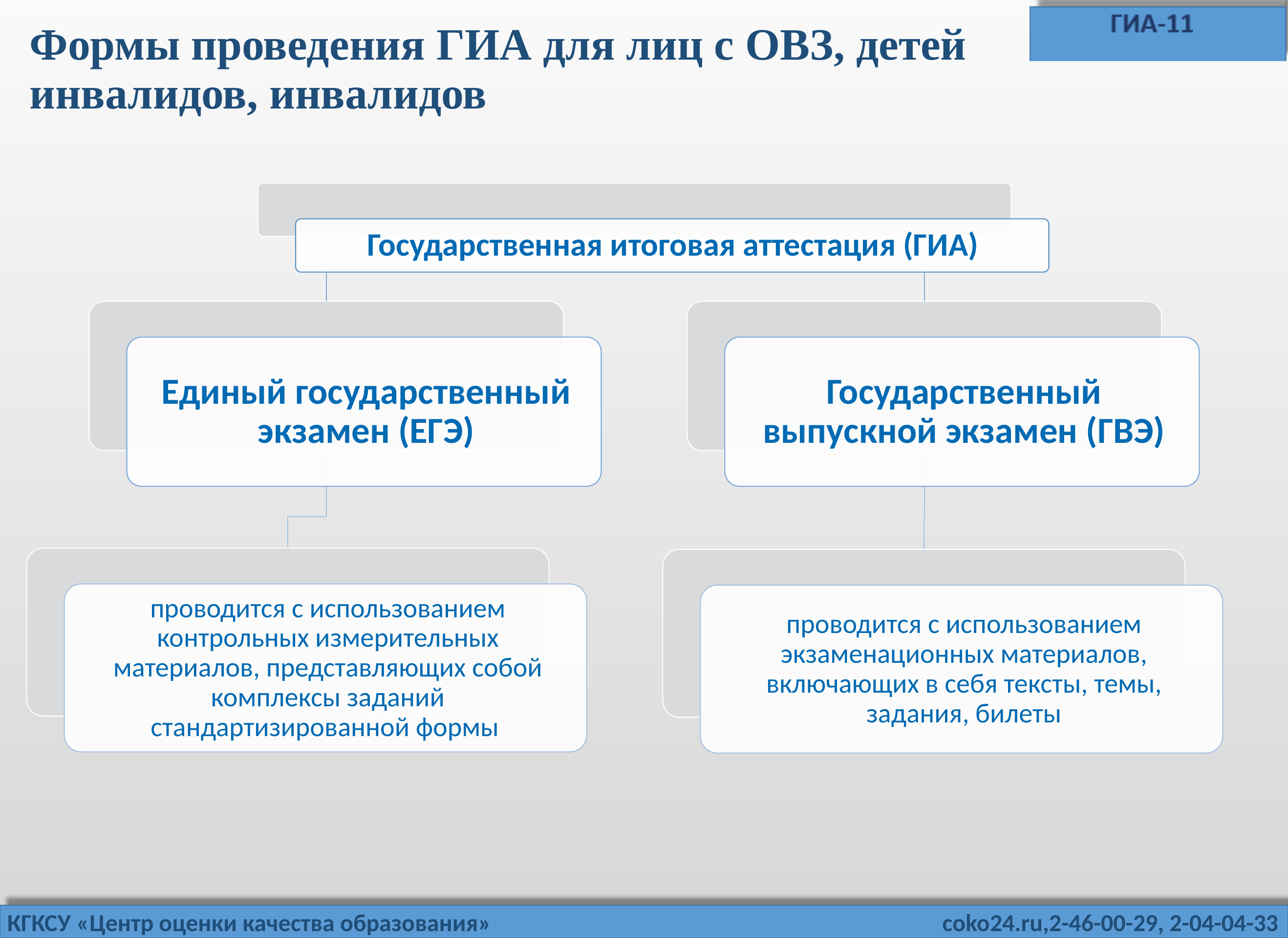

# Формы проведения ГИА для лиц с ОВЗ, детей инвалидов, инвалидов
Государственная итоговая аттестация (ГИА)
Единый государственный экзамен (ЕГЭ)
проводится с использованием контрольных измерительных материалов, представляющих собой комплексы заданий стандартизированной формы
Государственный выпускной экзамен (ГВЭ)
проводится с использованием экзаменационных материалов, включающих в себя тексты, темы, задания, билеты